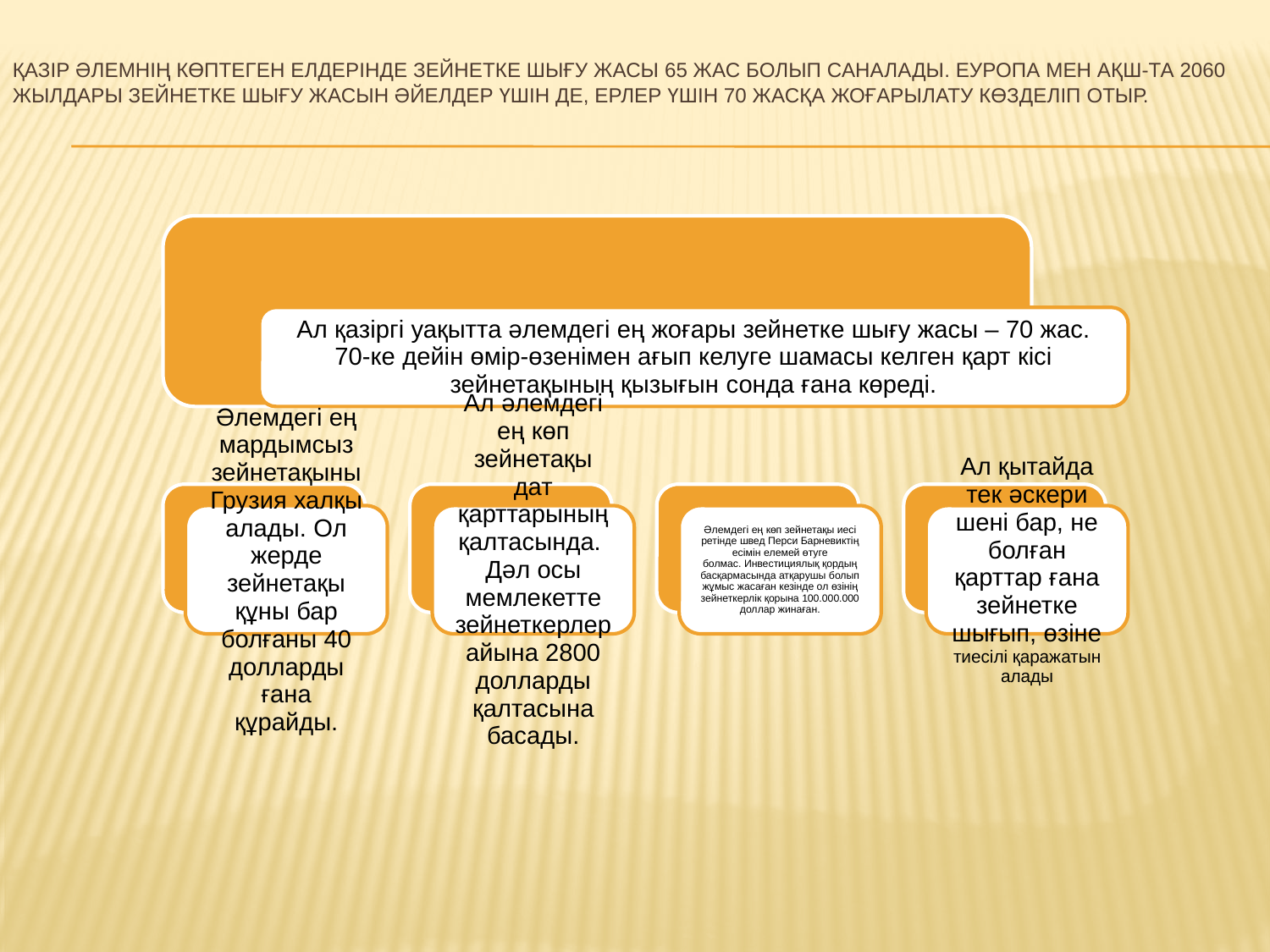

# Қазір әлемнің көптеген елдерінде зейнетке шығу жасы 65 жас болып саналады. Еуропа мен АҚШ-та 2060 жылдары зейнетке шығу жасын әйелдер үшін де, ерлер үшін 70 жасқа жоғарылату көзделіп отыр.
Ал қазіргі уақытта әлемдегі ең жоғары зейнетке шығу жасы – 70 жас. 70-ке дейін өмір-өзенімен ағып келуге шамасы келген қарт кісі зейнетақының қызығын сонда ғана көреді.